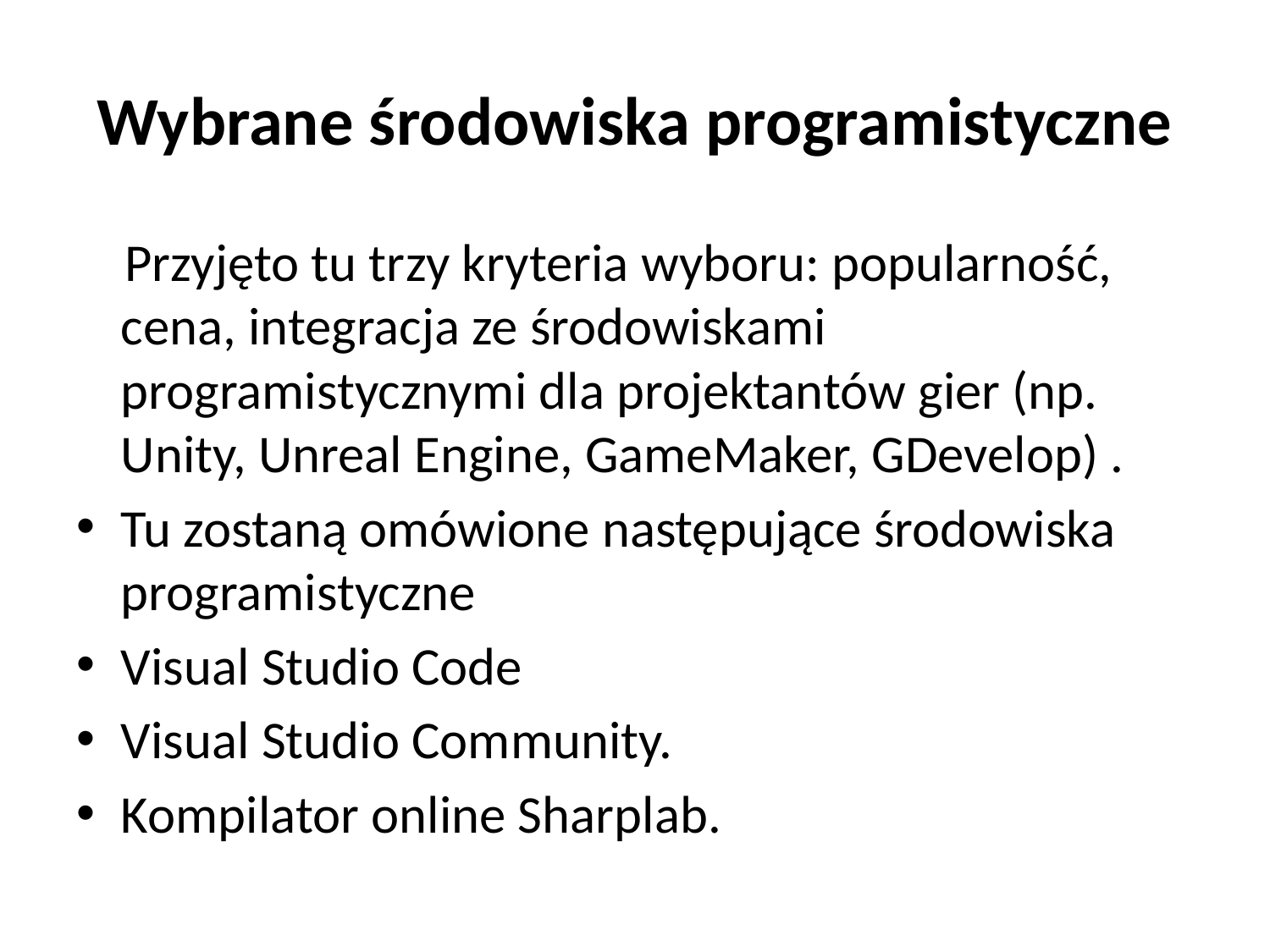

# Wybrane środowiska programistyczne
    Przyjęto tu trzy kryteria wyboru: popularność, cena, integracja ze środowiskami programistycznymi dla projektantów gier (np. Unity, Unreal Engine, GameMaker, GDevelop) .
Tu zostaną omówione następujące środowiska programistyczne
Visual Studio Code
Visual Studio Community.
Kompilator online Sharplab.